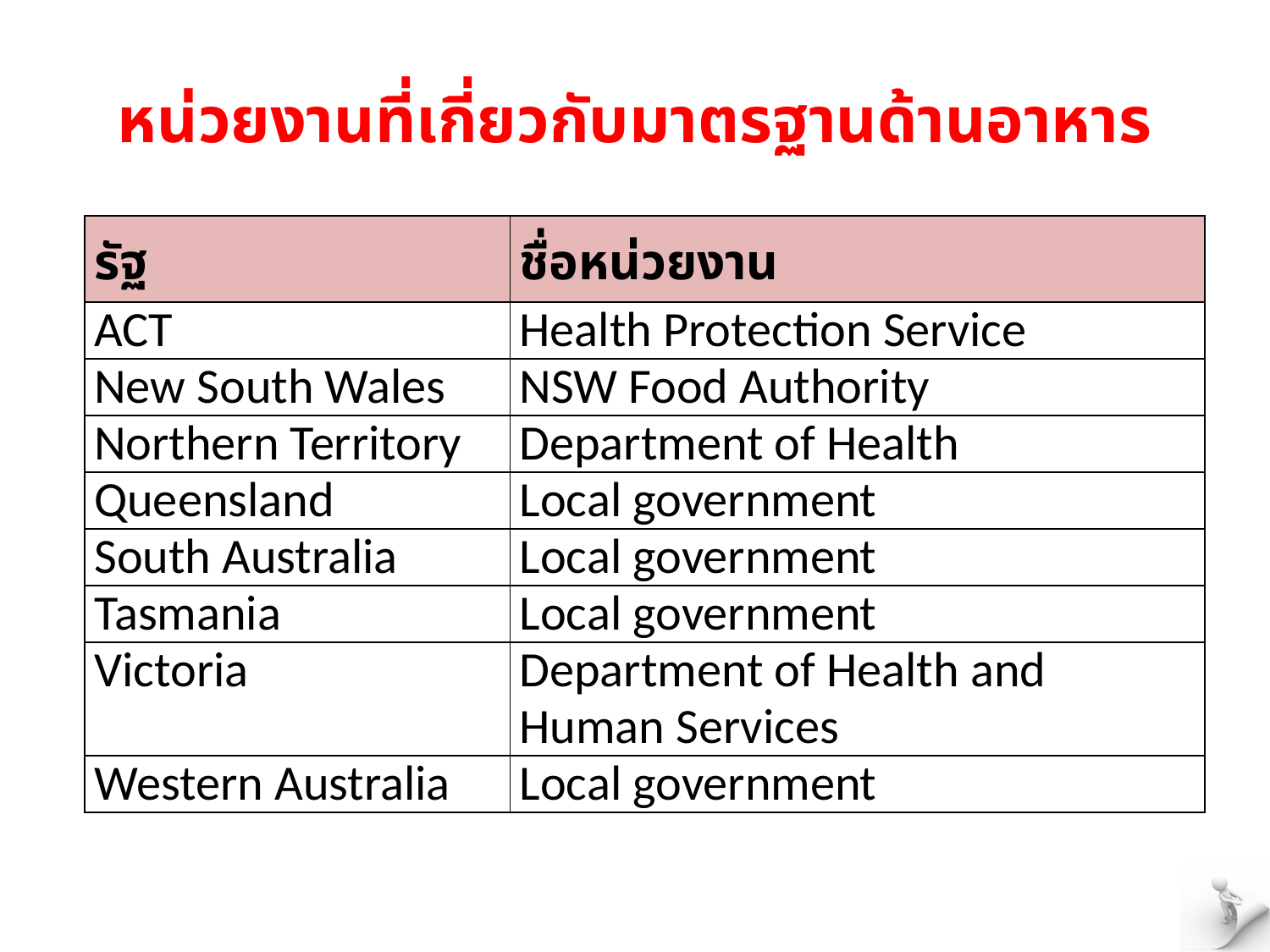

# หน่วยงานที่เกี่ยวกับมาตรฐานด้านอาหาร
| รัฐ | ชื่อหน่วยงาน |
| --- | --- |
| ACT | Health Protection Service |
| New South Wales | NSW Food Authority |
| Northern Territory | Department of Health |
| Queensland | Local government |
| South Australia | Local government |
| Tasmania | Local government |
| Victoria | Department of Health and Human Services |
| Western Australia | Local government |